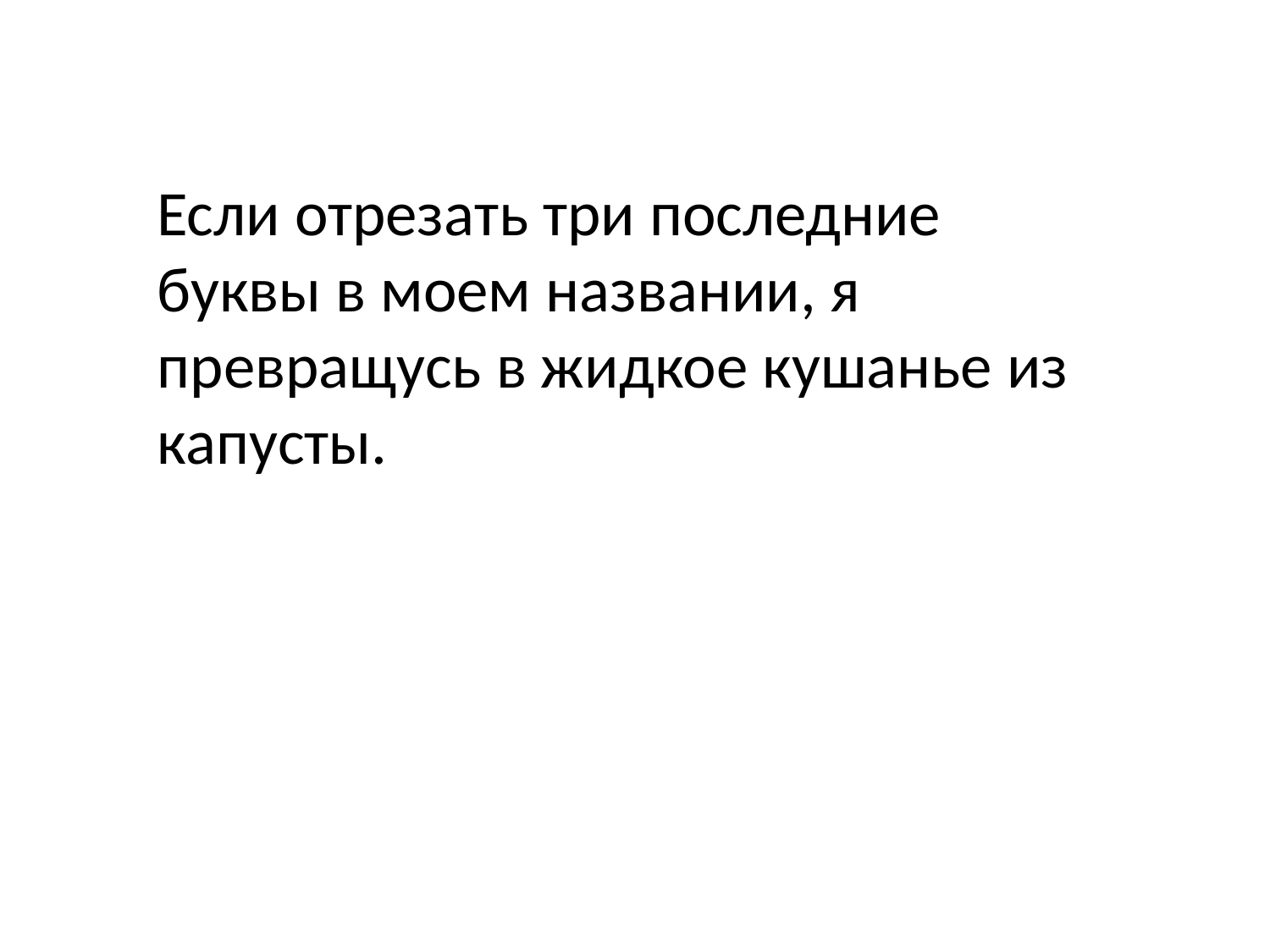

Если отрезать три последние буквы в моем названии, я превращусь в жидкое кушанье из капусты.